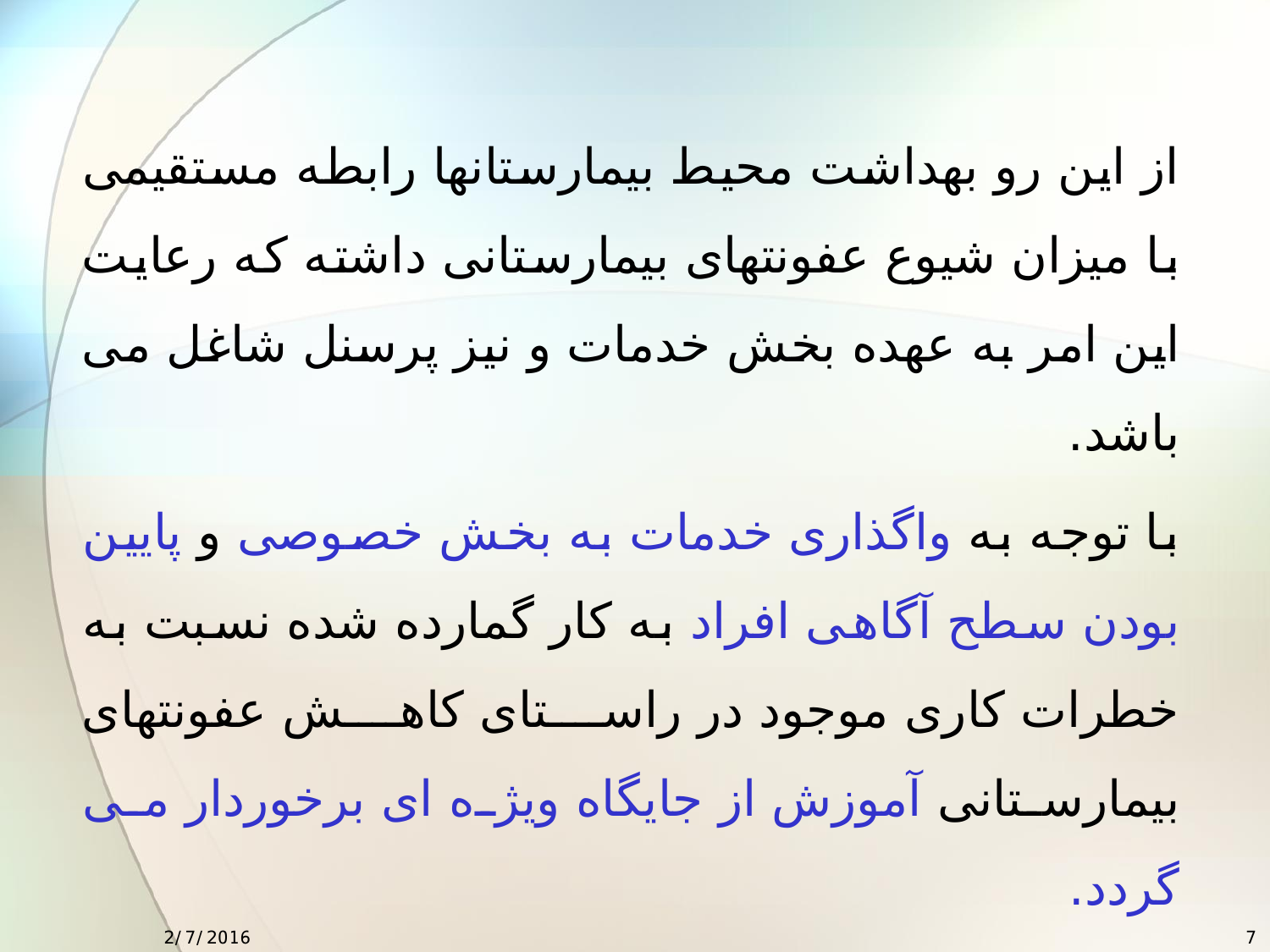

از این رو بهداشت محیط بیمارستانها رابطه مستقیمی با میزان شیوع عفونتهای بیمارستانی داشته که رعایت این امر به عهده بخش خدمات و نیز پرسنل شاغل می باشد.
با توجه به واگذاری خدمات به بخش خصوصی و پایین بودن سطح آگاهی افراد به کار گمارده شده نسبت به خطرات کاری موجود در راستای کاهش عفونتهای بیمارستانی آموزش از جایگاه ویژه ای برخوردار می گردد.
2/7/2016
7